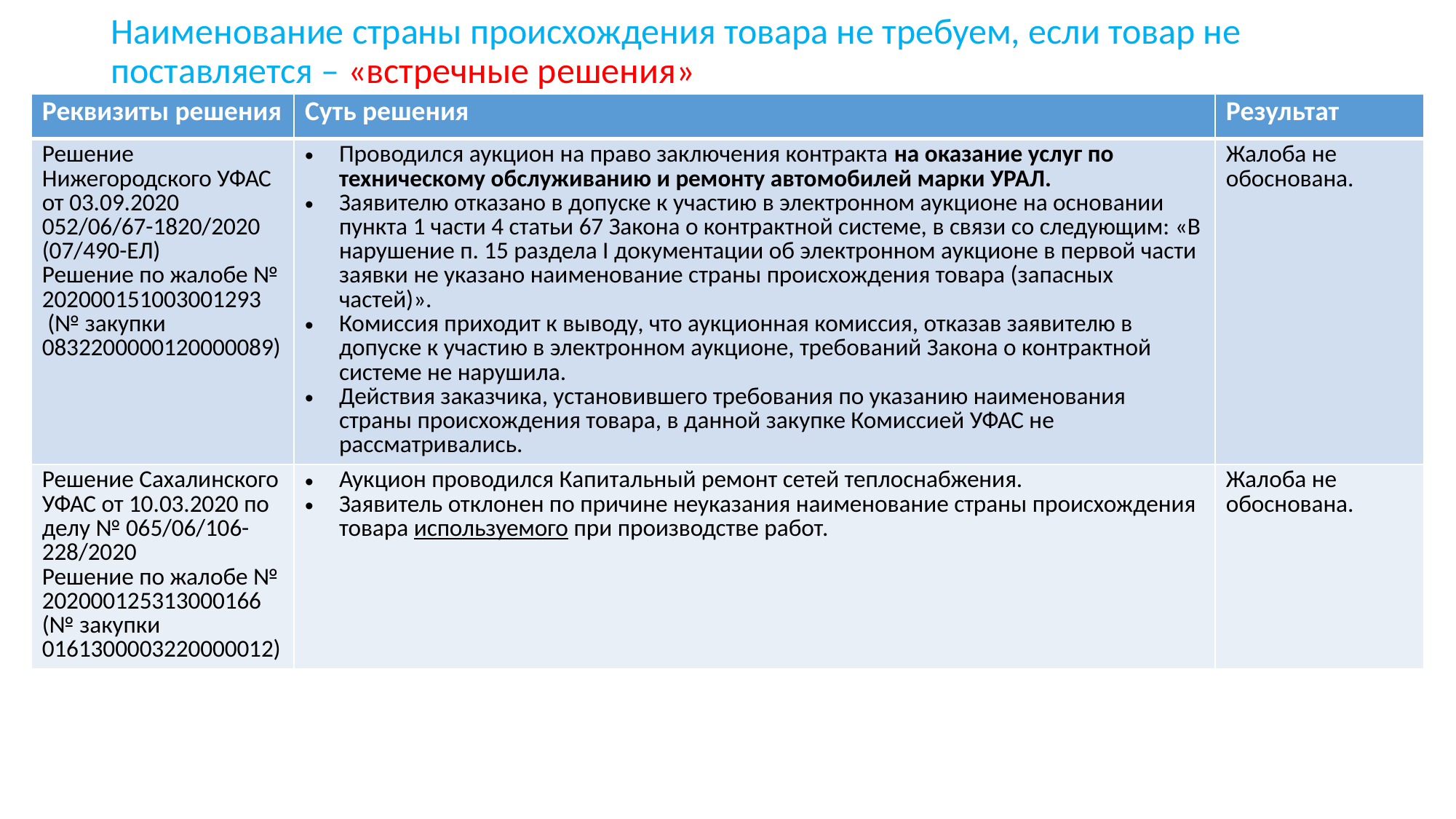

# Наименование страны происхождения товара не требуем, если товар не поставляется – «встречные решения»
| Реквизиты решения | Суть решения | Результат |
| --- | --- | --- |
| Решение Нижегородского УФАС от 03.09.2020 052/06/67-1820/2020 (07/490-ЕЛ) Решение по жалобе № 202000151003001293 (№ закупки 0832200000120000089) | Проводился аукцион на право заключения контракта на оказание услуг по техническому обслуживанию и ремонту автомобилей марки УРАЛ. Заявителю отказано в допуске к участию в электронном аукционе на основании пункта 1 части 4 статьи 67 Закона о контрактной системе, в связи со следующим: «В нарушение п. 15 раздела I документации об электронном аукционе в первой части заявки не указано наименование страны происхождения товара (запасных частей)». Комиссия приходит к выводу, что аукционная комиссия, отказав заявителю в допуске к участию в электронном аукционе, требований Закона о контрактной системе не нарушила. Действия заказчика, установившего требования по указанию наименования страны происхождения товара, в данной закупке Комиссией УФАС не рассматривались. | Жалоба не обоснована. |
| Решение Сахалинского УФАС от 10.03.2020 по делу № 065/06/106-228/2020 Решение по жалобе № 202000125313000166 (№ закупки 0161300003220000012) | Аукцион проводился Капитальный ремонт сетей теплоснабжения. Заявитель отклонен по причине неуказания наименование страны происхождения товара используемого при производстве работ. | Жалоба не обоснована. |